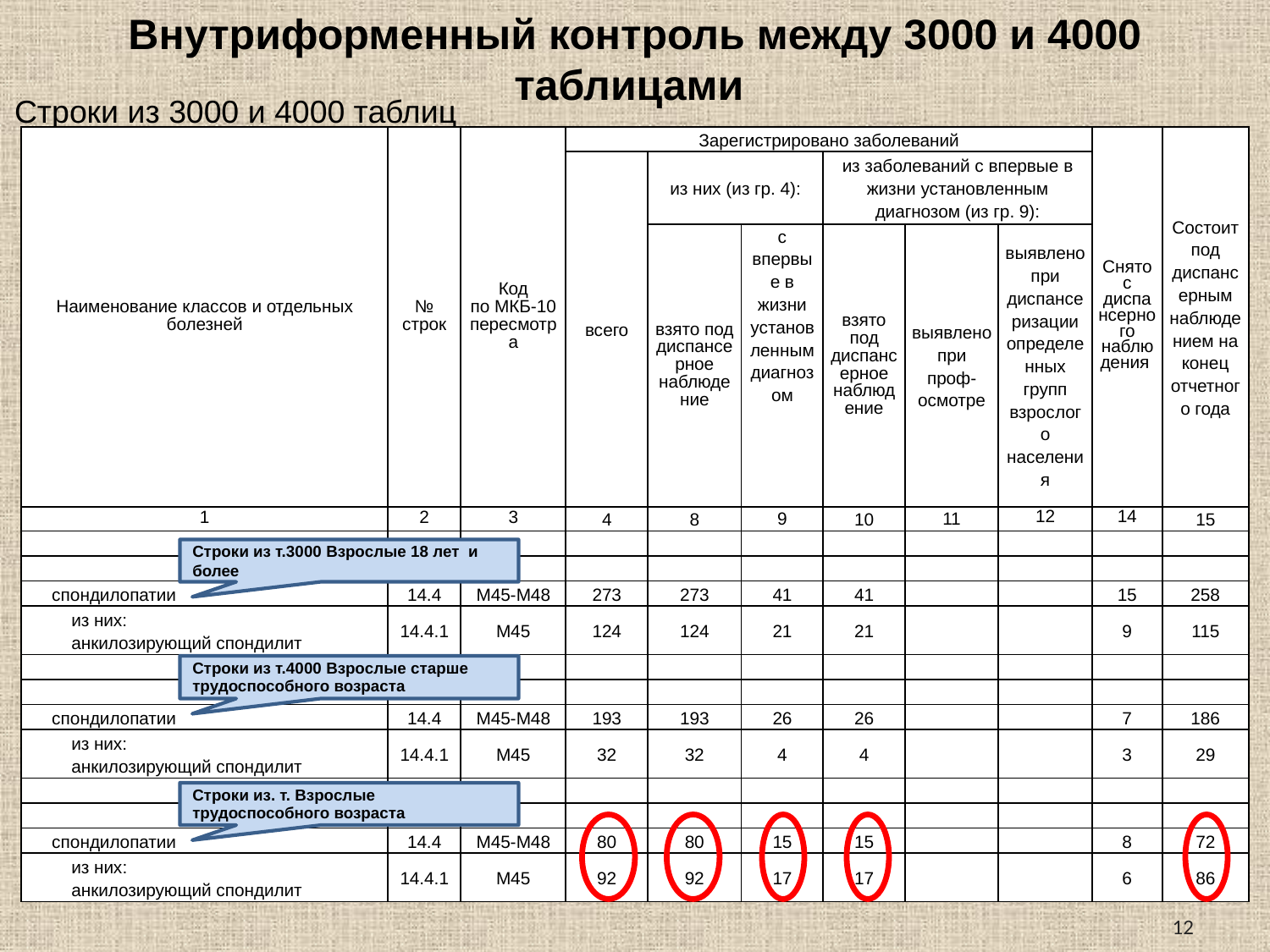

# Внутриформенный контроль между 3000 и 4000 таблицами
Строки из 3000 и 4000 таблиц
| Наименование классов и отдельных болезней | № строк | Код по МКБ-10 пересмотра | Зарегистрировано заболеваний |  |  |  |  |  | Снято с диспансерного наблюдения | Состоит под диспансерным наблюдением на конец отчетного года |
| --- | --- | --- | --- | --- | --- | --- | --- | --- | --- | --- |
|  |  |  | всего | из них (из гр. 4): |  | из заболеваний с впервые в жизни установленным диагнозом (из гр. 9): |  |  |  |  |
|  |  |  |  | взято под диспансерное наблюдение | с впервые в жизни установленным диагнозом | взято под диспансерное наблюдение | выявлено при проф-осмотре | выявлено при диспансеризации определенных групп взрослого населения |  |  |
| 1 | 2 | 3 | 4 | 8 | 9 | 10 | 11 | 12 | 14 | 15 |
|  |  |  |  |  |  |  |  |  |  |  |
|  |  |  |  |  |  |  |  |  |  |  |
| спондилопатии | 14.4 | М45-М48 | 273 | 273 | 41 | 41 |  |  | 15 | 258 |
| из них: анкилозирующий спондилит | 14.4.1 | М45 | 124 | 124 | 21 | 21 |  |  | 9 | 115 |
|  |  |  |  |  |  |  |  |  |  |  |
|  |  |  |  |  |  |  |  |  |  |  |
| спондилопатии | 14.4 | М45-М48 | 193 | 193 | 26 | 26 |  |  | 7 | 186 |
| из них: анкилозирующий спондилит | 14.4.1 | М45 | 32 | 32 | 4 | 4 |  |  | 3 | 29 |
|  |  |  |  |  |  |  |  |  |  |  |
|  |  |  |  |  |  |  |  |  |  |  |
| спондилопатии | 14.4 | М45-М48 | 80 | 80 | 15 | 15 |  |  | 8 | 72 |
| из них: анкилозирующий спондилит | 14.4.1 | М45 | 92 | 92 | 17 | 17 |  |  | 6 | 86 |
Строки из т.3000 Взрослые 18 лет  и более
Строки из т.4000 Взрослые старше трудоспособного возраста
Строки из. т. Взрослые трудоспособного возраста

12